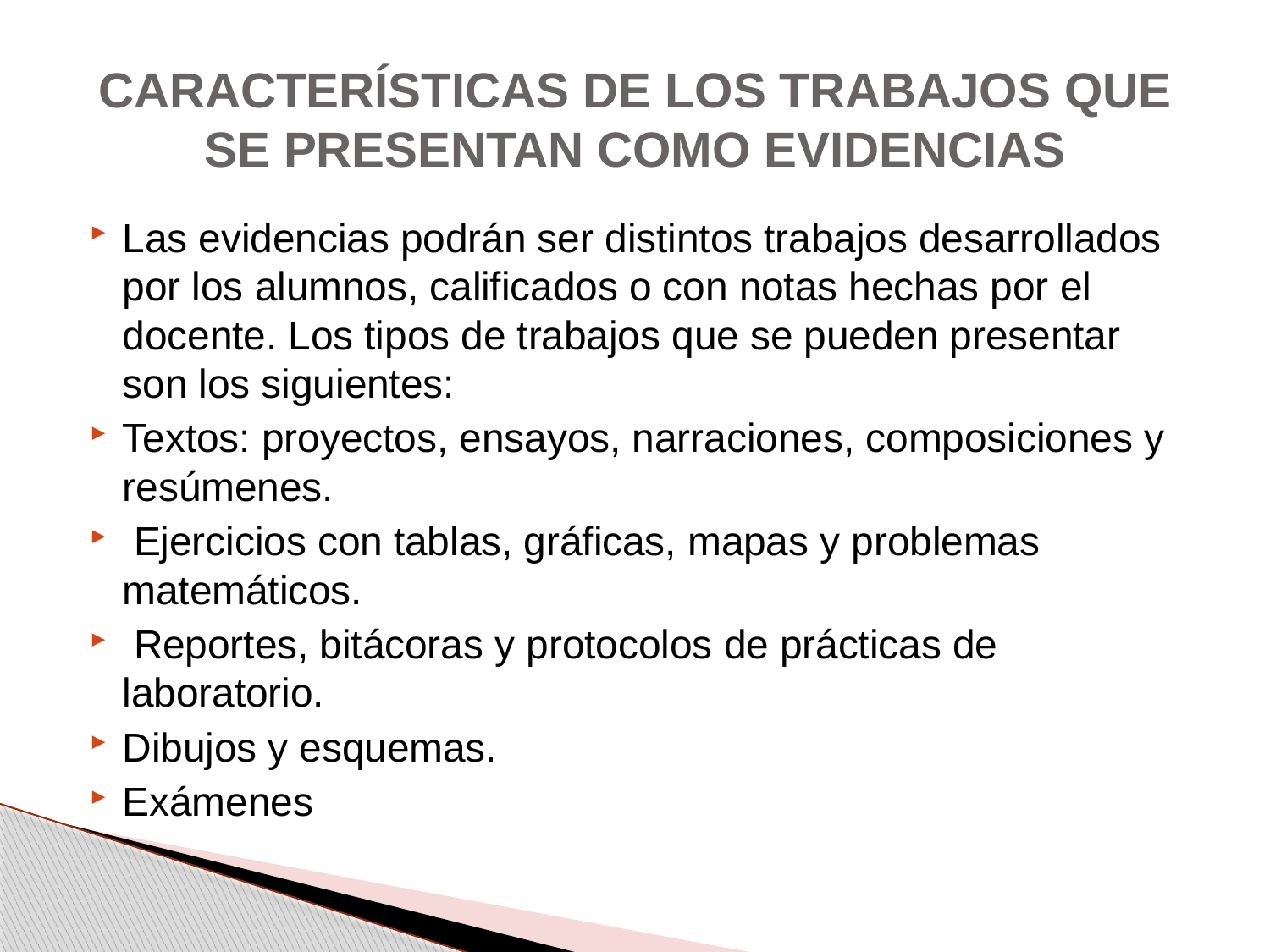

# CARACTERÍSTICAS DE LOS TRABAJOS QUE SE PRESENTAN COMO EVIDENCIAS
Las evidencias podrán ser distintos trabajos desarrollados por los alumnos, calificados o con notas hechas por el docente. Los tipos de trabajos que se pueden presentar son los siguientes:
Textos: proyectos, ensayos, narraciones, composiciones y resúmenes.
 Ejercicios con tablas, gráficas, mapas y problemas matemáticos.
 Reportes, bitácoras y protocolos de prácticas de laboratorio.
Dibujos y esquemas.
Exámenes